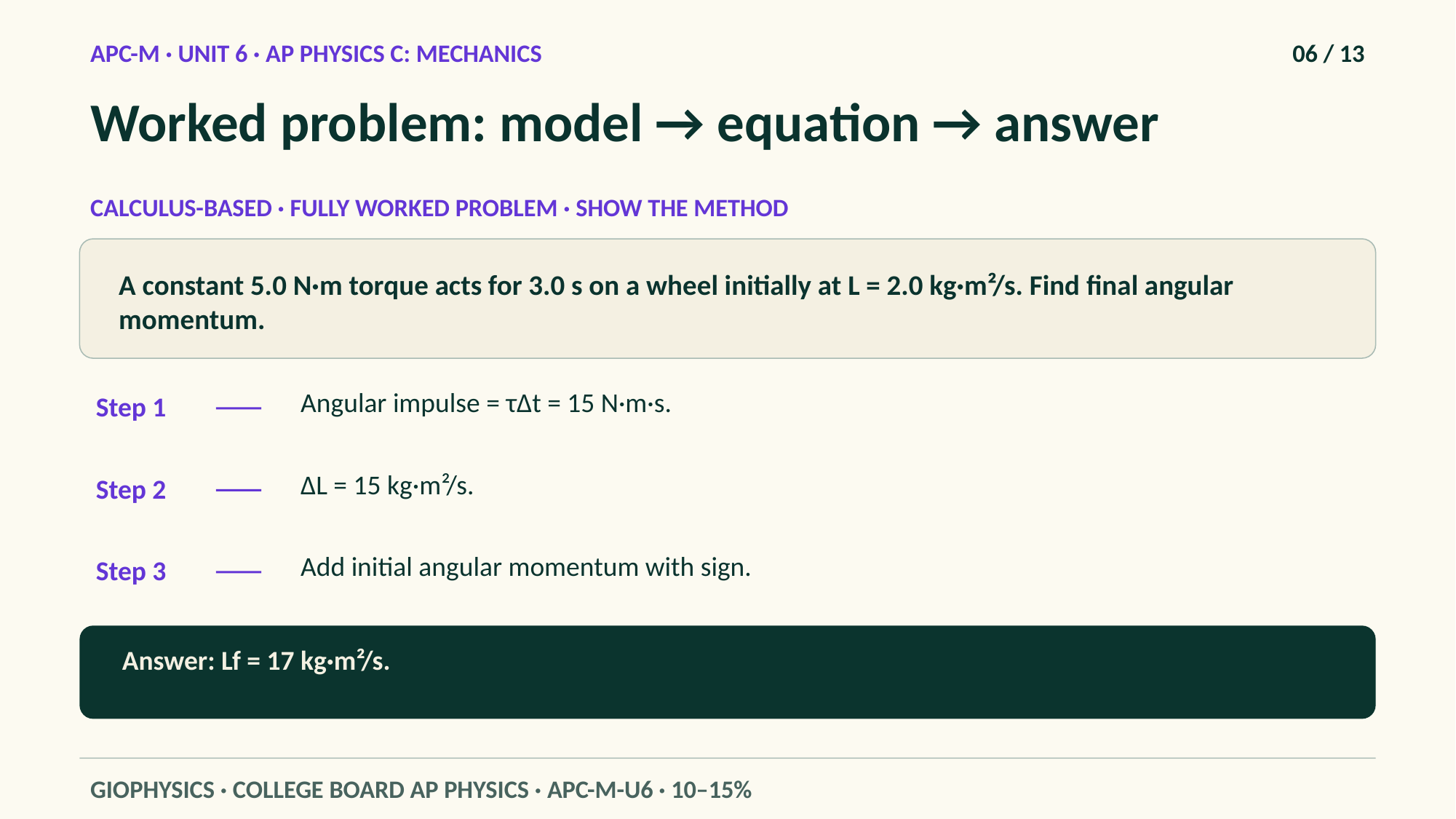

APC-M · UNIT 6 · AP PHYSICS C: MECHANICS
06 / 13
Worked problem: model → equation → answer
CALCULUS-BASED · FULLY WORKED PROBLEM · SHOW THE METHOD

A constant 5.0 N·m torque acts for 3.0 s on a wheel initially at L = 2.0 kg·m²/s. Find final angular momentum.
Angular impulse = τΔt = 15 N·m·s.
Step 1

ΔL = 15 kg·m²/s.
Step 2

Add initial angular momentum with sign.
Step 3

Answer: Lf = 17 kg·m²/s.

GIOPHYSICS · COLLEGE BOARD AP PHYSICS · APC-M-U6 · 10–15%